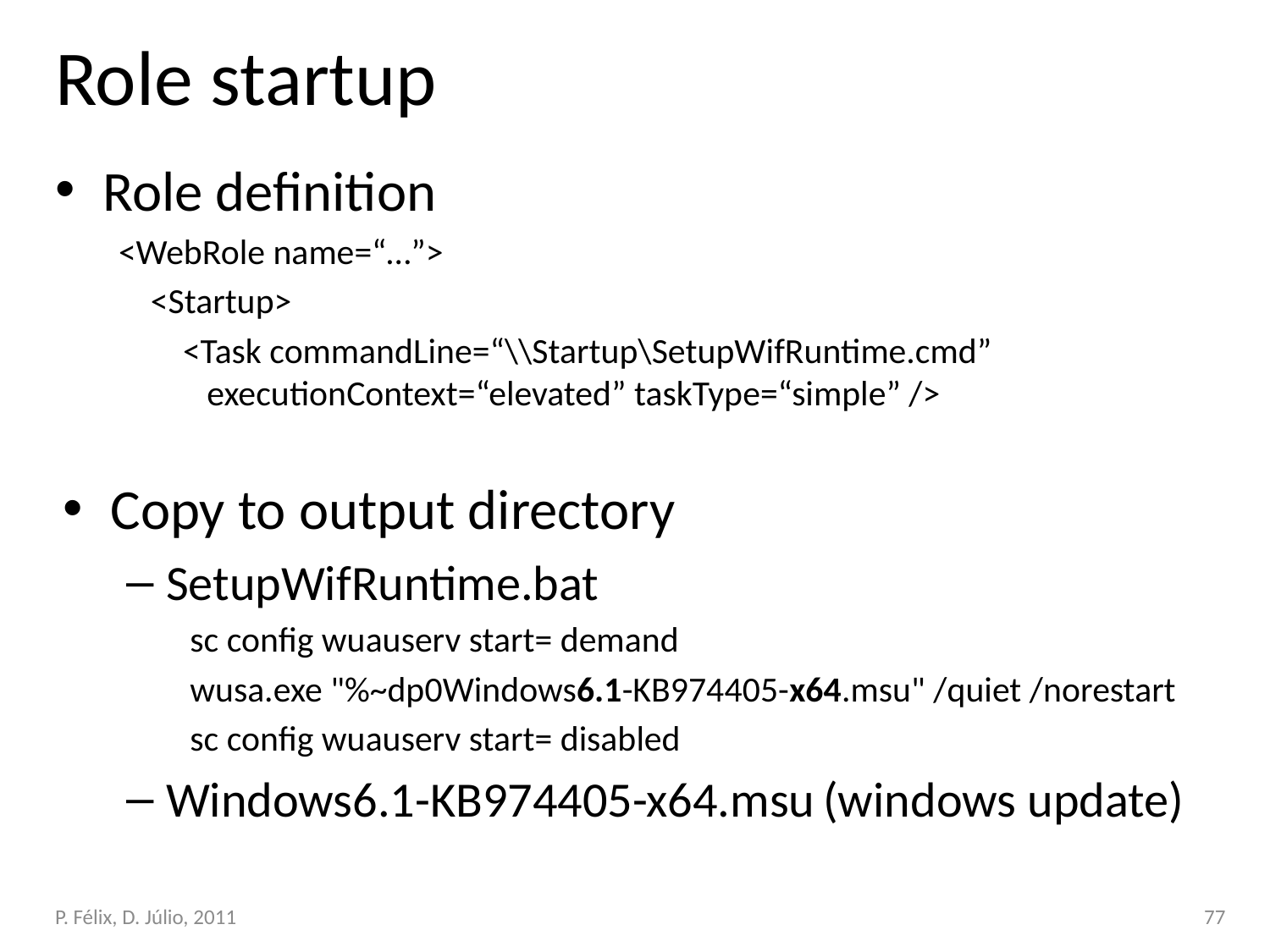

# Role startup
Role definition
<WebRole name=“…”>
    <Startup>
        <Task commandLine=“\\Startup\SetupWifRuntime.cmd”
           executionContext=“elevated” taskType=“simple” />

Copy to output directory
SetupWifRuntime.bat
sc config wuauserv start= demand
wusa.exe "%~dp0Windows6.1-KB974405-x64.msu" /quiet /norestart
sc config wuauserv start= disabled
Windows6.1-KB974405-x64.msu (windows update)
P. Félix, D. Júlio, 2011
77